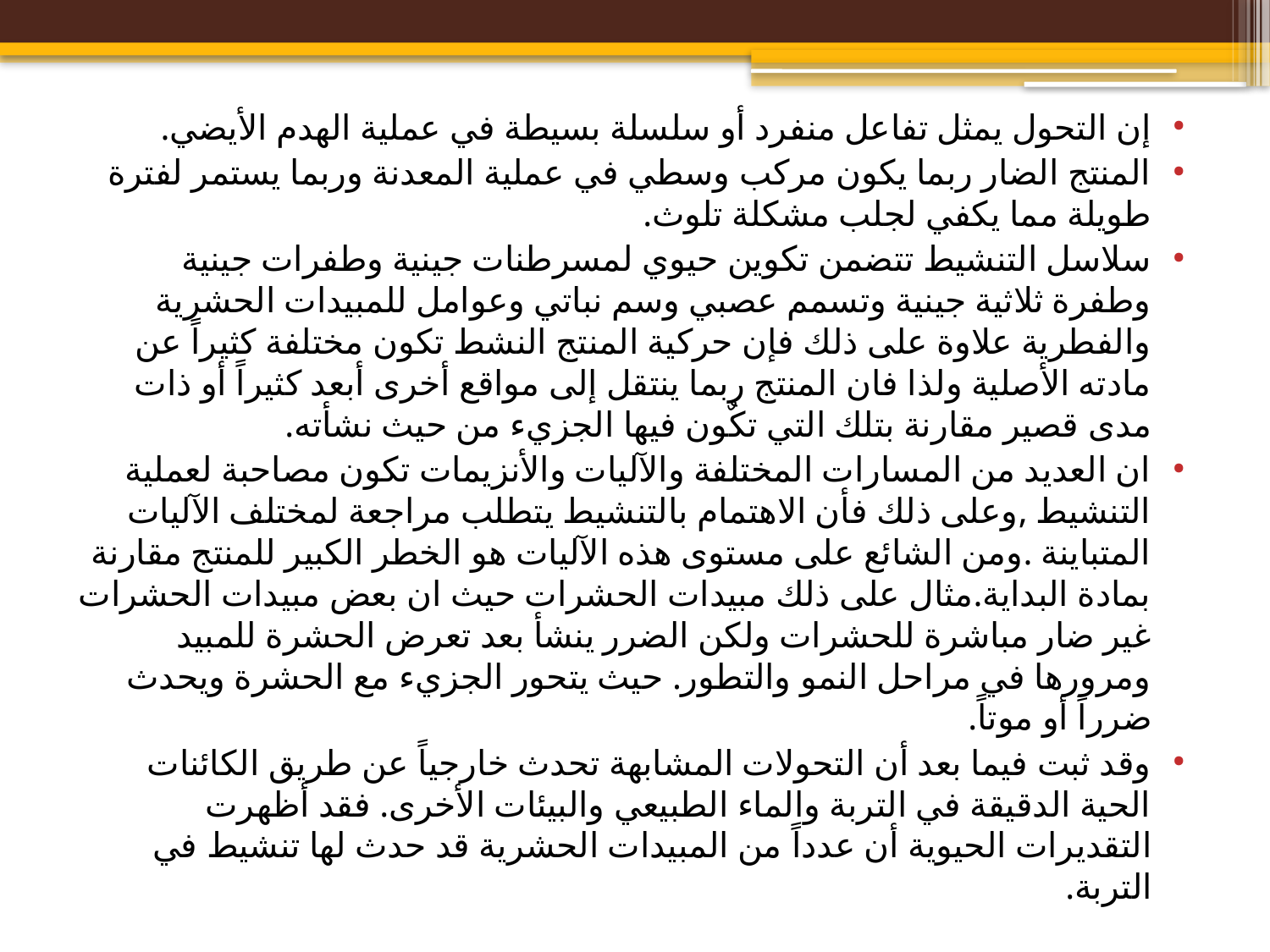

إن التحول يمثل تفاعل منفرد أو سلسلة بسيطة في عملية الهدم الأيضي.
المنتج الضار ربما يكون مركب وسطي في عملية المعدنة وربما يستمر لفترة طويلة مما يكفي لجلب مشكلة تلوث.
سلاسل التنشيط تتضمن تكوين حيوي لمسرطنات جينية وطفرات جينية وطفرة ثلاثية جينية وتسمم عصبي وسم نباتي وعوامل للمبيدات الحشرية والفطرية علاوة على ذلك فإن حركية المنتج النشط تكون مختلفة كثيراً عن مادته الأصلية ولذا فان المنتج ربما ينتقل إلى مواقع أخرى أبعد كثيراً أو ذات مدى قصير مقارنة بتلك التي تكٌون فيها الجزيء من حيث نشأته.
ان العديد من المسارات المختلفة والآليات والأنزيمات تكون مصاحبة لعملية التنشيط ,وعلى ذلك فأن الاهتمام بالتنشيط يتطلب مراجعة لمختلف الآليات المتباينة .ومن الشائع على مستوى هذه الآليات هو الخطر الكبير للمنتج مقارنة بمادة البداية.مثال على ذلك مبيدات الحشرات حيث ان بعض مبيدات الحشرات غير ضار مباشرة للحشرات ولكن الضرر ينشأ بعد تعرض الحشرة للمبيد ومرورها في مراحل النمو والتطور. حيث يتحور الجزيء مع الحشرة ويحدث ضرراً أو موتاً.
وقد ثبت فيما بعد أن التحولات المشابهة تحدث خارجياً عن طريق الكائنات الحية الدقيقة في التربة والماء الطبيعي والبيئات الأخرى. فقد أظهرت التقديرات الحيوية أن عدداً من المبيدات الحشرية قد حدث لها تنشيط في التربة.